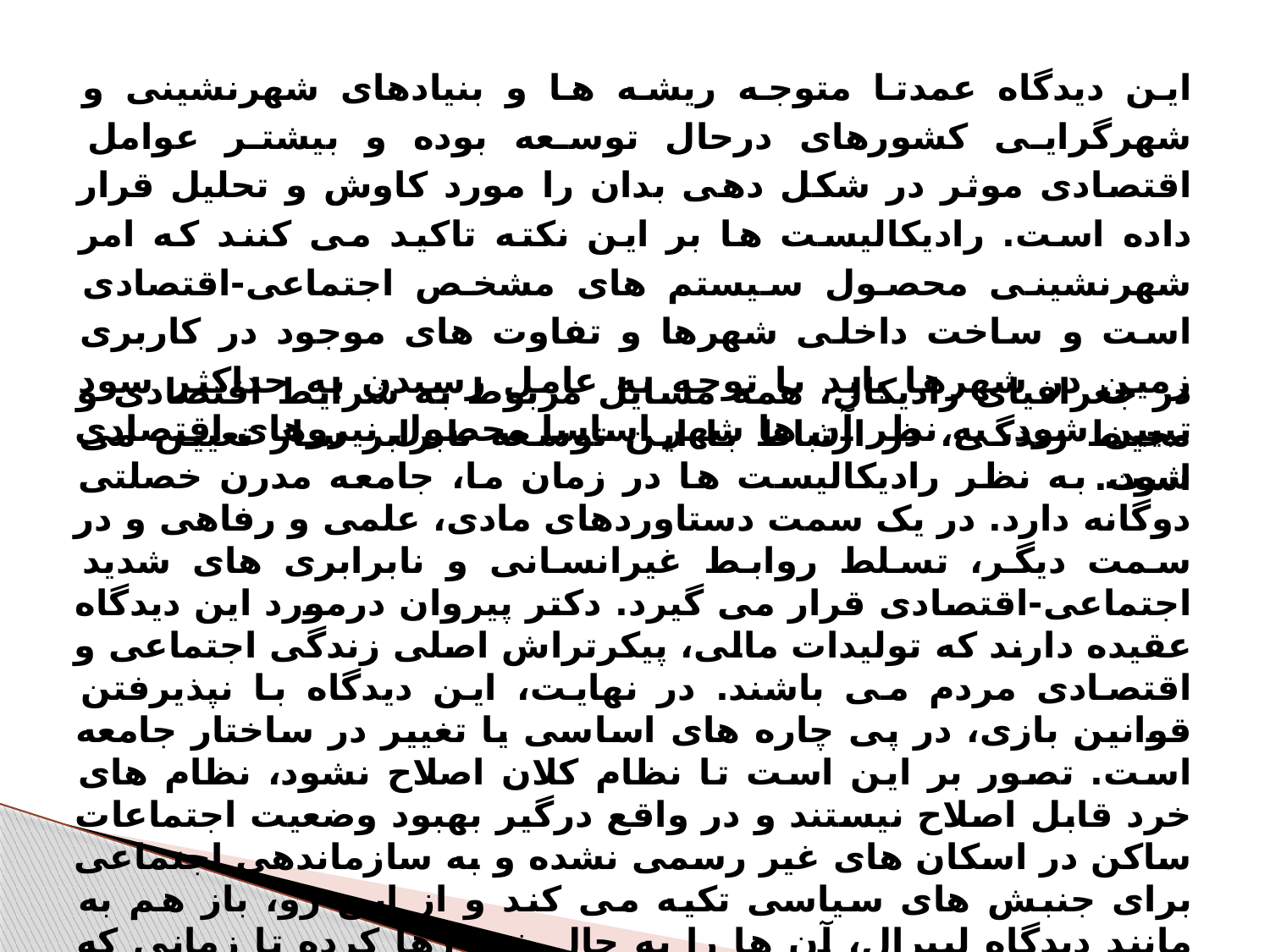

این دیدگاه عمدتا متوجه ریشه ها و بنیادهای شهرنشینی و شهرگرایی کشورهای درحال توسعه بوده و بیشتر عوامل اقتصادی موثر در شکل دهی بدان را مورد کاوش و تحلیل قرار داده است. رادیکالیست ها بر این نکته تاکید می کنند که امر شهرنشینی محصول سیستم های مشخص اجتماعی-اقتصادی است و ساخت داخلی شهرها و تفاوت های موجود در کاربری زمین در شهرها باید با توجه به عامل رسیدن به حداکثر سود تبیین شود. به نظر آن ها شهر اساسا محصول نیروهای اقتصادی است.
	در جغرافیای رادیکال، همه مسایل مربوط به شرایط اقتصادی و محیط زندگی، در ارتباط با این توسعه نابرابر ساز تعیین می شود. به نظر رادیکالیست ها در زمان ما، جامعه مدرن خصلتی دوگانه دارد. در یک سمت دستاوردهای مادی، علمی و رفاهی و در سمت دیگر، تسلط روابط غیرانسانی و نابرابری های شدید اجتماعی-اقتصادی قرار می گیرد. دکتر پیروان درمورد این دیدگاه عقیده دارند که تولیدات مالی، پیکرتراش اصلی زندگی اجتماعی و اقتصادی مردم می باشند. در نهایت، این دیدگاه با نپذیرفتن قوانین بازی، در پی چاره های اساسی یا تغییر در ساختار جامعه است. تصور بر این است تا نظام کلان اصلاح نشود، نظام های خرد قابل اصلاح نیستند و در واقع درگیر بهبود وضعیت اجتماعات ساکن در اسکان های غیر رسمی نشده و به سازماندهی اجتماعی برای جنبش های سیاسی تکیه می کند و از این رو، باز هم به مانند دیدگاه لیبرال، آن ها را به حال خود رها کرده تا زمانی که سازوکارهای فقرزا و ناعادلانه ی جامعه نابود شوند.